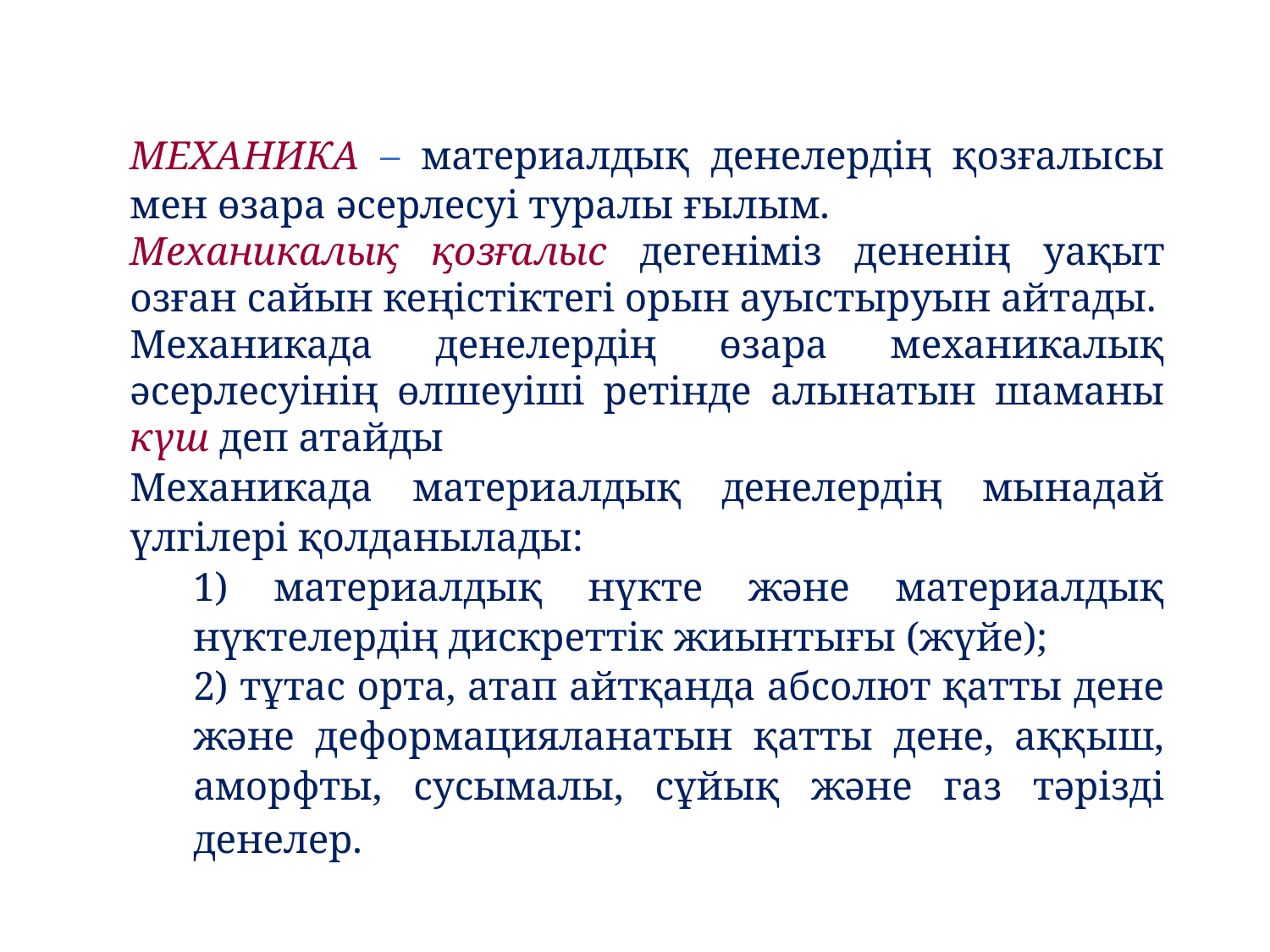

МЕХАНИКА – материалдық денелердің қозғалысы мен өзара әсерлесуі туралы ғылым.
Механикалық қозғалыс дегеніміз дененің уақыт озған сайын кеңістіктегі орын ауыстыруын айтады.
Механикада денелердің өзара механикалық әсерлесуінің өлшеуіші ретінде алынатын шаманы күш деп атайды
Механикада материалдық денелердің мынадай үлгілері қолданылады:
1) материалдық нүкте және материалдық нүктелердің дискреттік жиынтығы (жүйе);
2) тұтас орта, атап айтқанда абсолют қатты дене және деформацияланатын қатты дене, аққыш, аморфты, сусымалы, сұйық және газ тәрізді денелер.